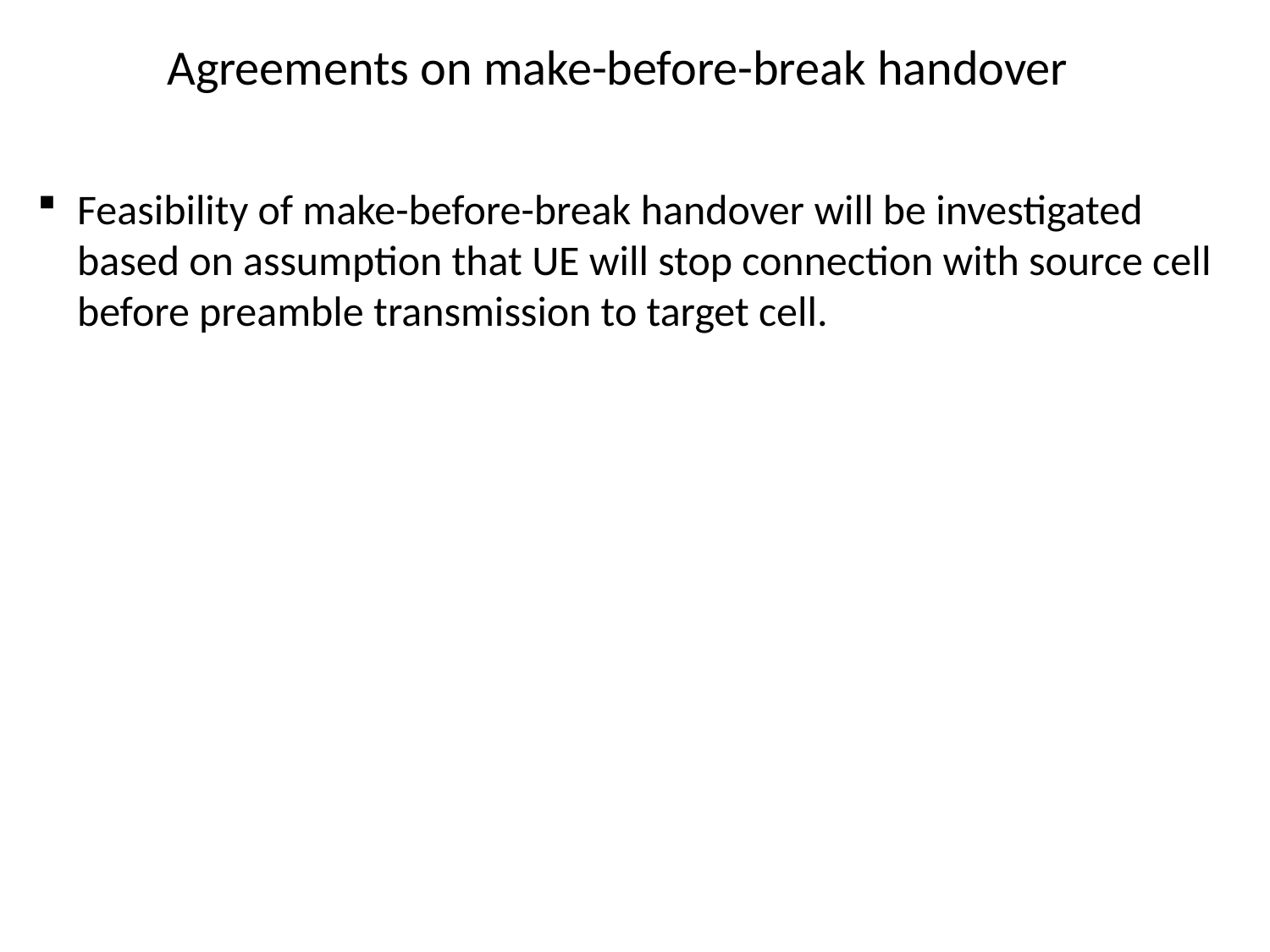

# Agreements on make-before-break handover
Feasibility of make-before-break handover will be investigated based on assumption that UE will stop connection with source cell before preamble transmission to target cell.